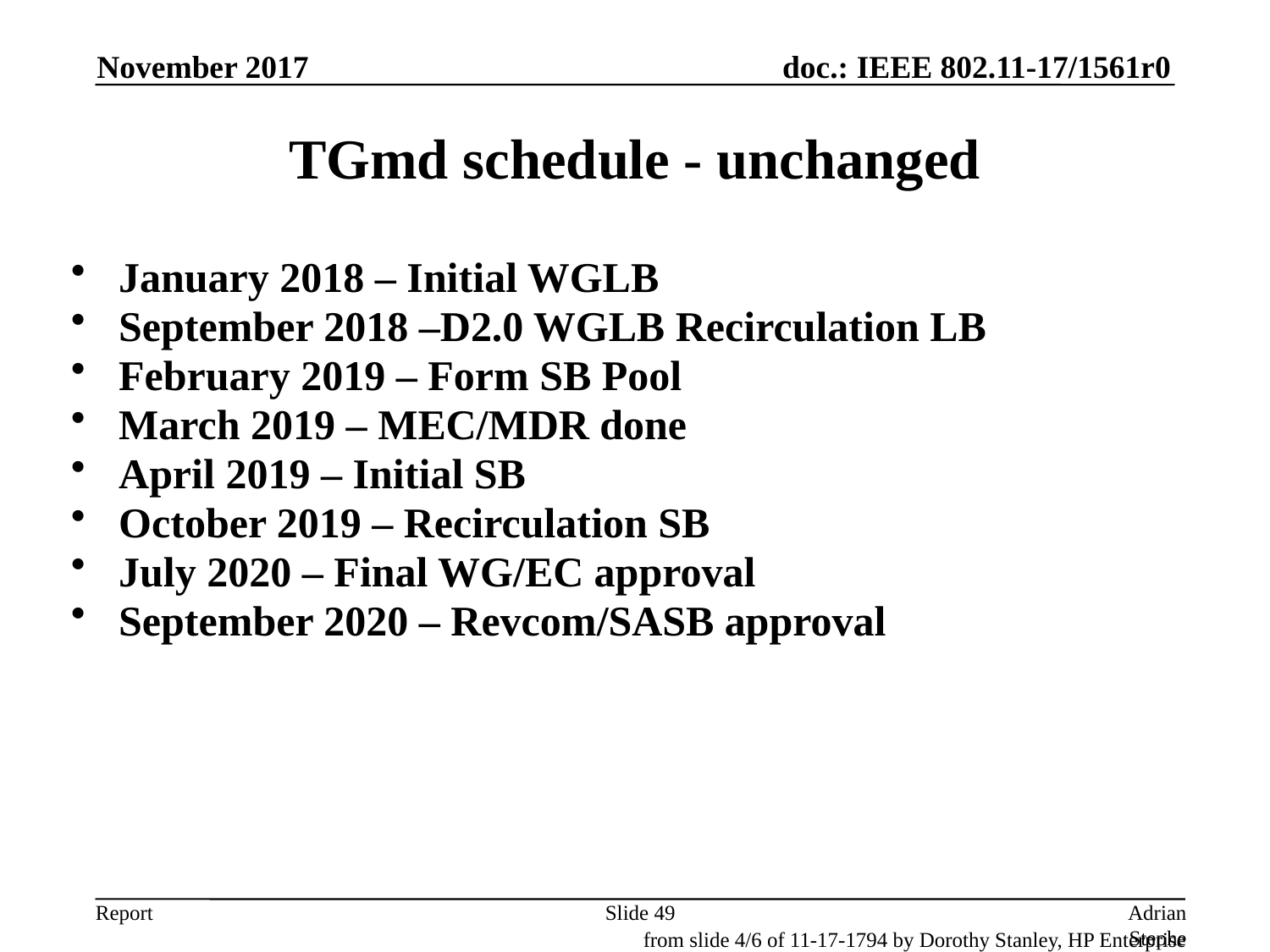

November 2017
# TGmd schedule - unchanged
January 2018 – Initial WGLB
September 2018 –D2.0 WGLB Recirculation LB
February 2019 – Form SB Pool
March 2019 – MEC/MDR done
April 2019 – Initial SB
October 2019 – Recirculation SB
July 2020 – Final WG/EC approval
September 2020 – Revcom/SASB approval
Slide 49
Adrian Stephens, Intel Corporation
from slide 4/6 of 11-17-1794 by Dorothy Stanley, HP Enterprise